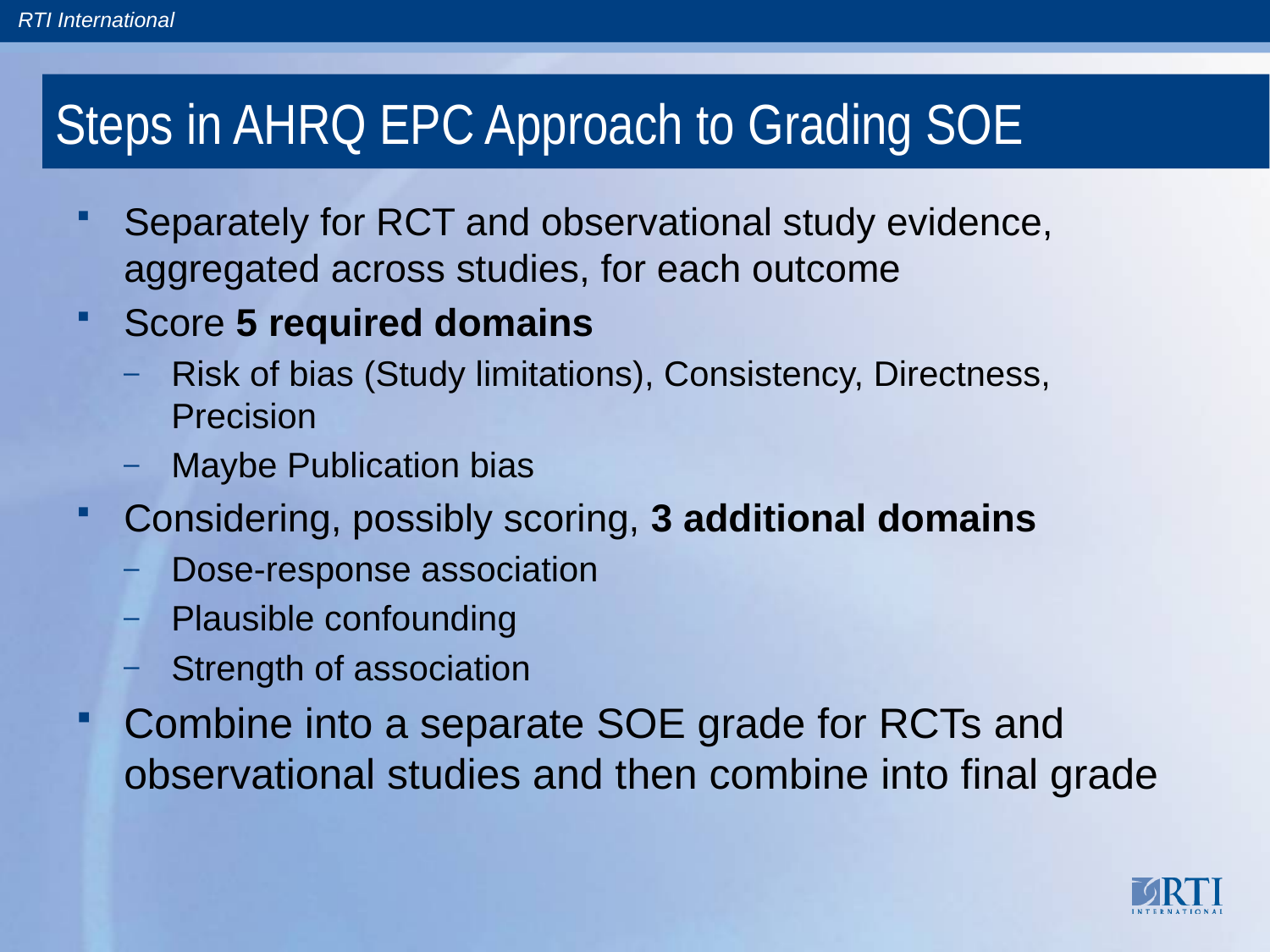

# Steps in AHRQ EPC Approach to Grading SOE
Separately for RCT and observational study evidence, aggregated across studies, for each outcome
Score 5 required domains
Risk of bias (Study limitations), Consistency, Directness, Precision
Maybe Publication bias
Considering, possibly scoring, 3 additional domains
Dose-response association
Plausible confounding
Strength of association
Combine into a separate SOE grade for RCTs and observational studies and then combine into final grade